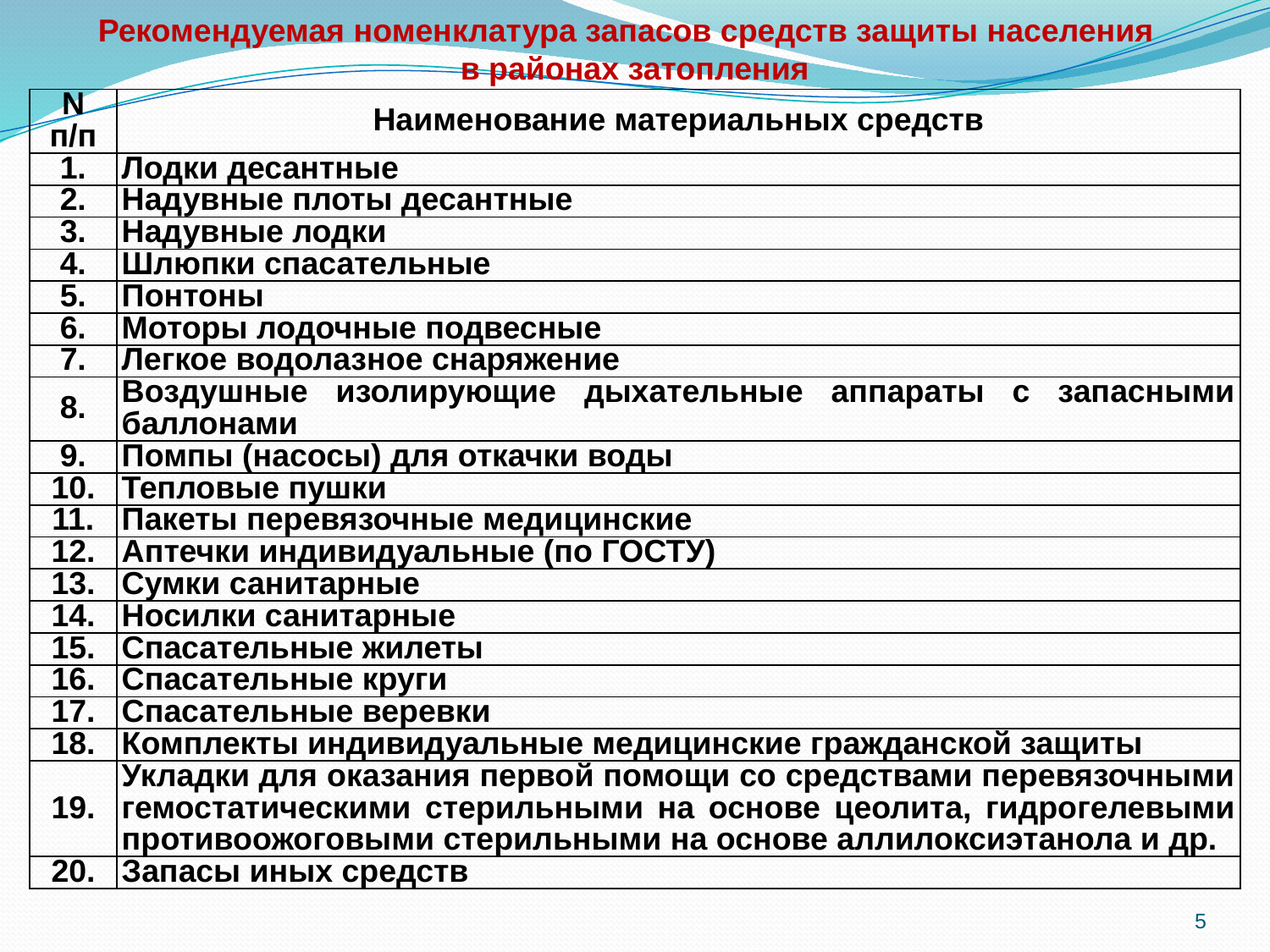

Рекомендуемая номенклатура запасов средств защиты населения
в районах затопления
| N п/п | Наименование материальных средств |
| --- | --- |
| 1. | Лодки десантные |
| 2. | Надувные плоты десантные |
| 3. | Надувные лодки |
| 4. | Шлюпки спасательные |
| 5. | Понтоны |
| 6. | Моторы лодочные подвесные |
| 7. | Легкое водолазное снаряжение |
| 8. | Воздушные изолирующие дыхательные аппараты с запасными баллонами |
| 9. | Помпы (насосы) для откачки воды |
| 10. | Тепловые пушки |
| 11. | Пакеты перевязочные медицинские |
| 12. | Аптечки индивидуальные (по ГОСТУ) |
| 13. | Сумки санитарные |
| 14. | Носилки санитарные |
| 15. | Спасательные жилеты |
| 16. | Спасательные круги |
| 17. | Спасательные веревки |
| 18. | Комплекты индивидуальные медицинские гражданской защиты |
| 19. | Укладки для оказания первой помощи со средствами перевязочными гемостатическими стерильными на основе цеолита, гидрогелевыми противоожоговыми стерильными на основе аллилоксиэтанола и др. |
| 20. | Запасы иных средств |
5